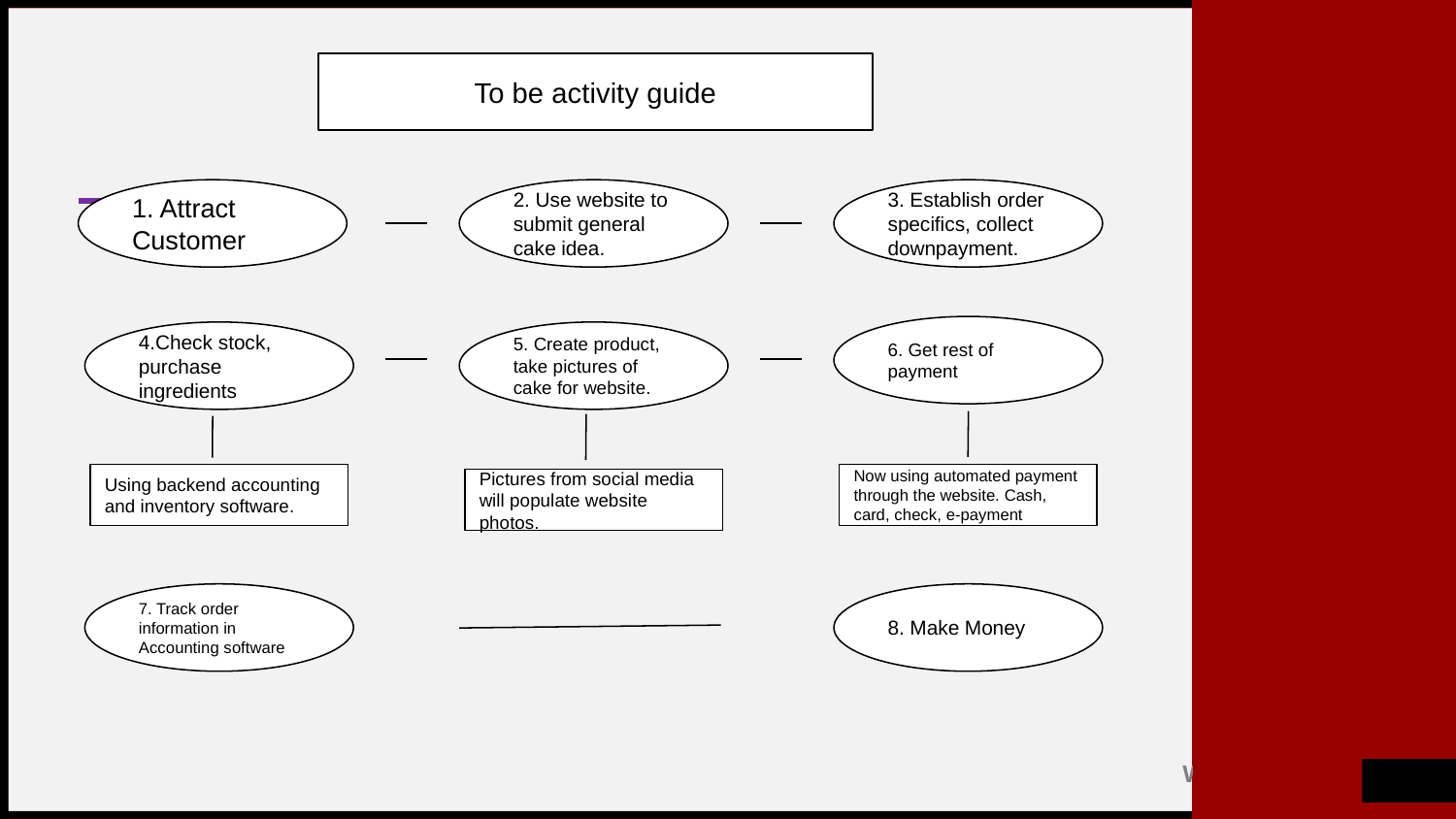

To be activity guide
1. Attract Customer
2. Use website to submit general cake idea.
3. Establish order specifics, collect downpayment.
6. Get rest of payment
4.Check stock, purchase ingredients
5. Create product, take pictures of cake for website.
Using backend accounting and inventory software.
Now using automated payment through the website. Cash, card, check, e-payment
Pictures from social media will populate website photos.
7. Track order information in Accounting software
8. Make Money